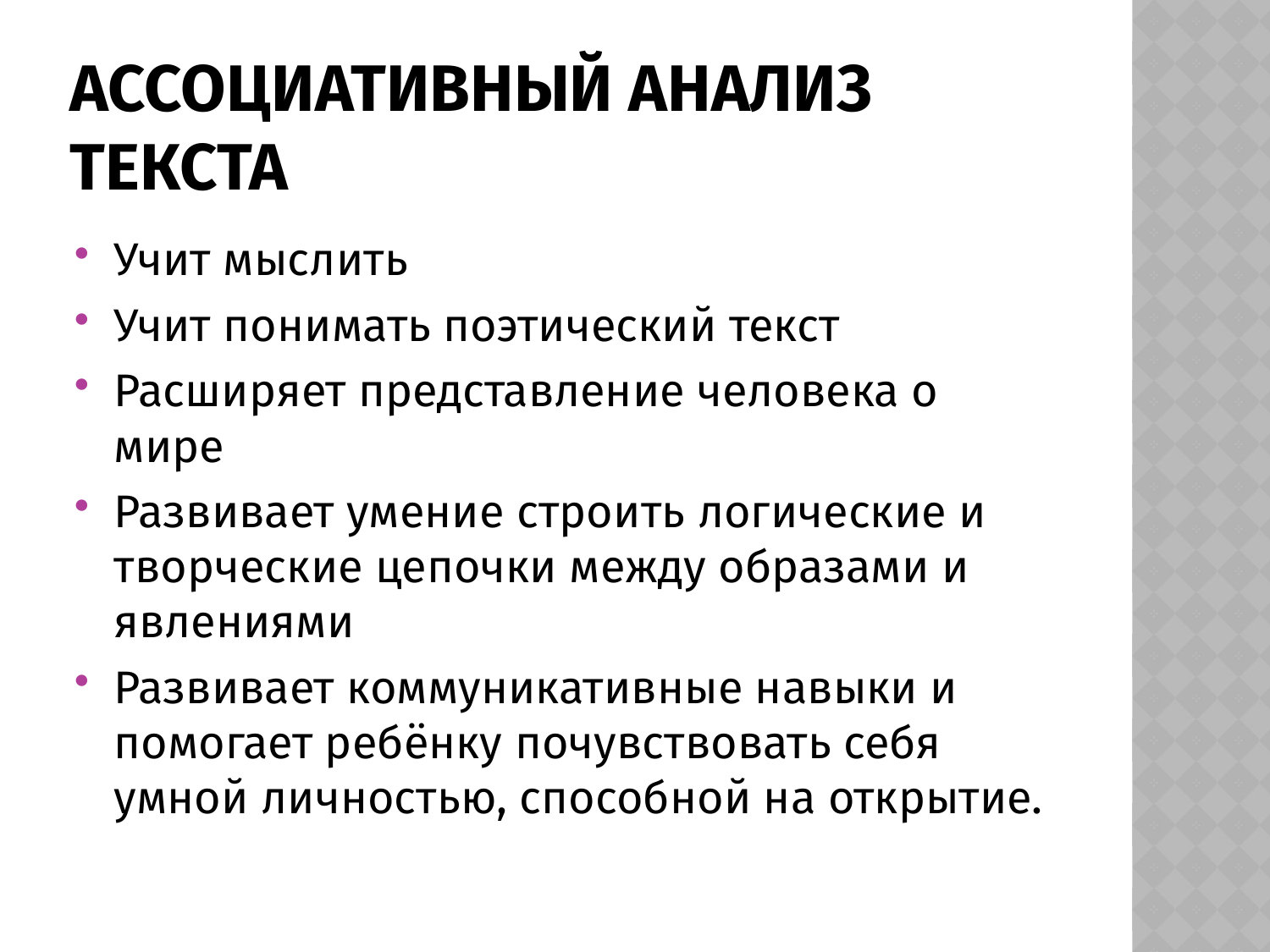

# Ассоциативный анализ текста
Учит мыслить
Учит понимать поэтический текст
Расширяет представление человека о мире
Развивает умение строить логические и творческие цепочки между образами и явлениями
Развивает коммуникативные навыки и помогает ребёнку почувствовать себя умной личностью, способной на открытие.